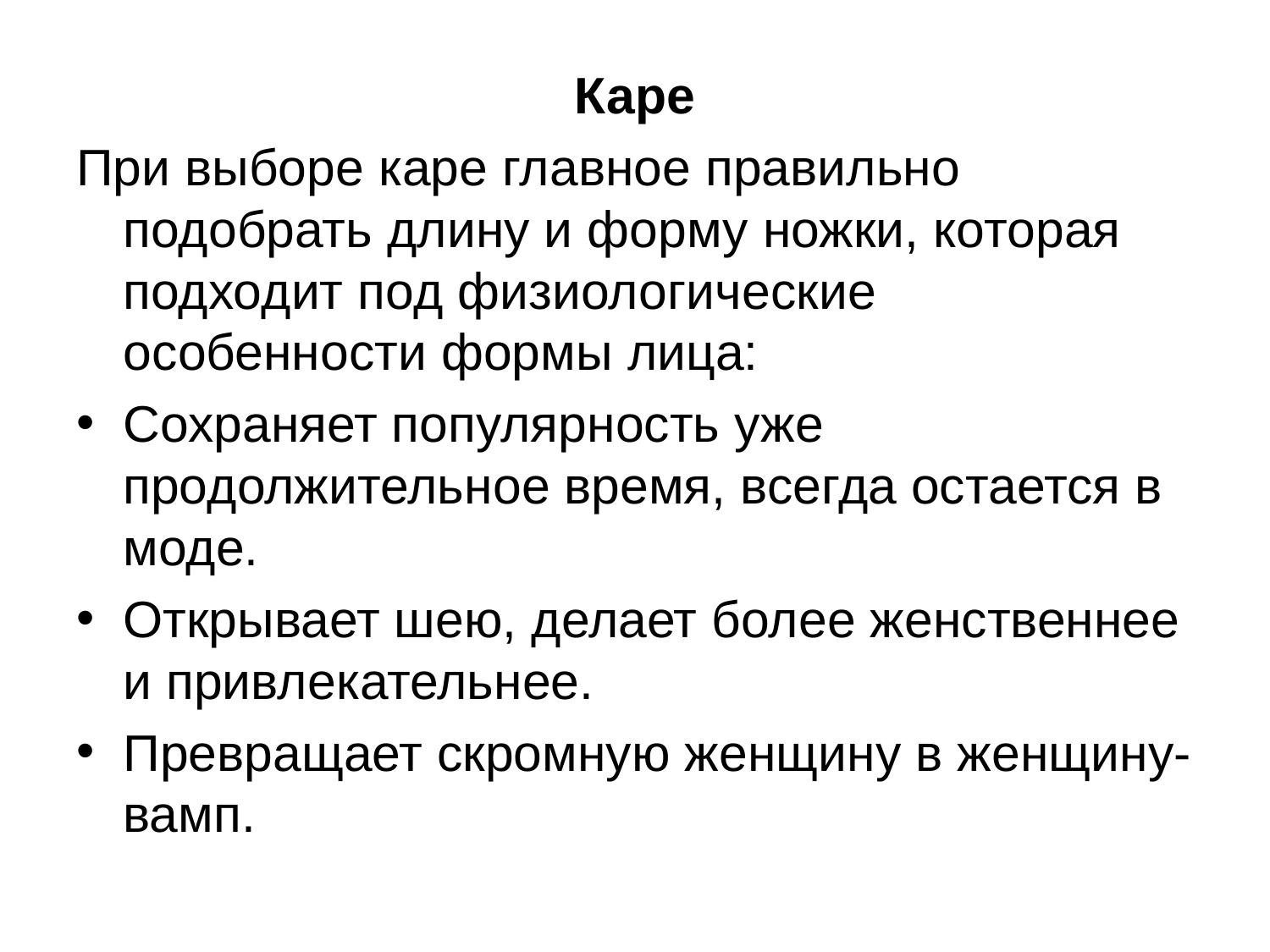

Каре
При выборе каре главное правильно подобрать длину и форму ножки, которая подходит под физиологические особенности формы лица:
Сохраняет популярность уже продолжительное время, всегда остается в моде.
Открывает шею, делает более женственнее и привлекательнее.
Превращает скромную женщину в женщину-вамп.